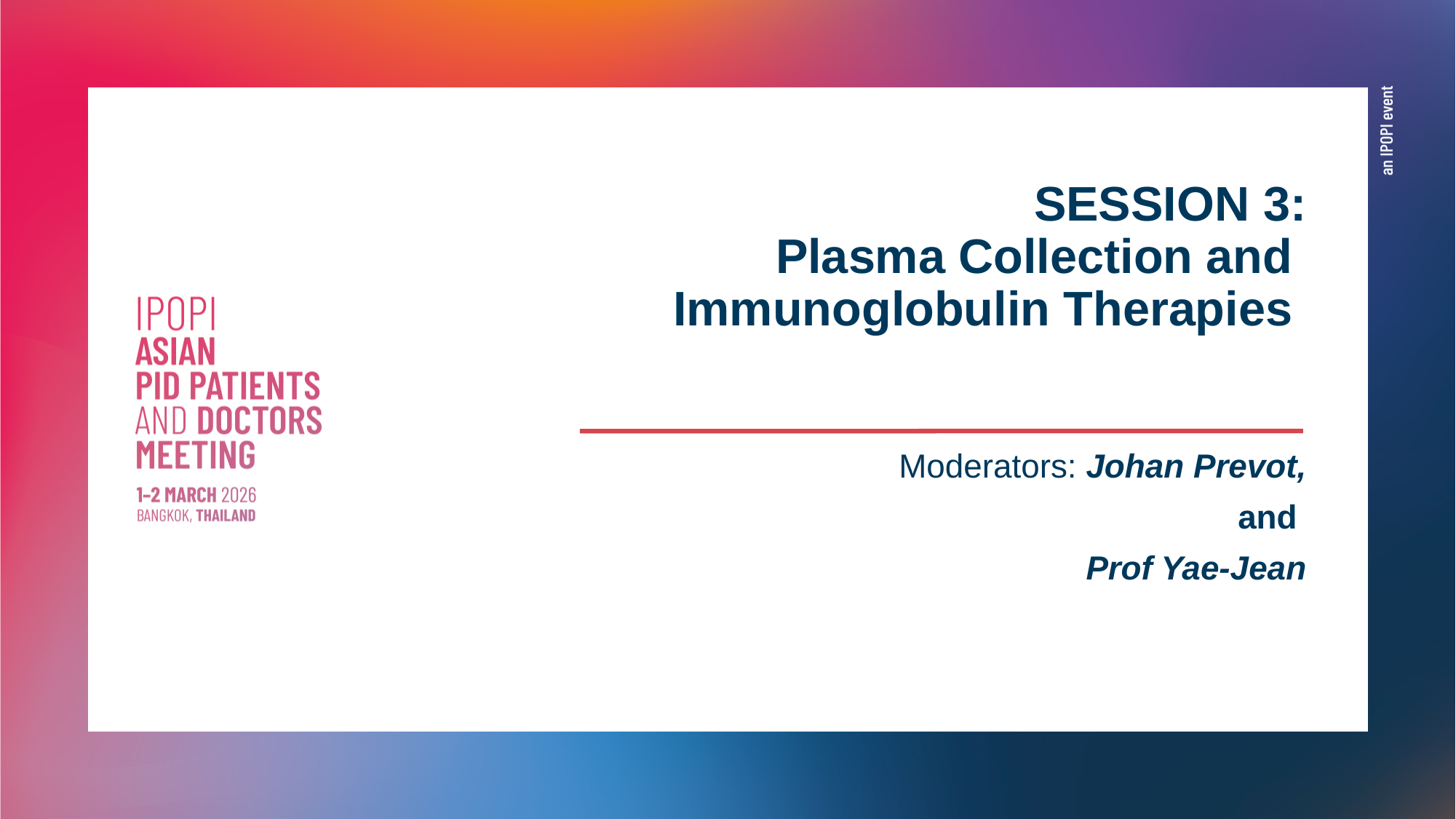

# SESSION 3: Plasma Collection and Immunoglobulin Therapies
Moderators: Johan Prevot,
and
Prof Yae-Jean